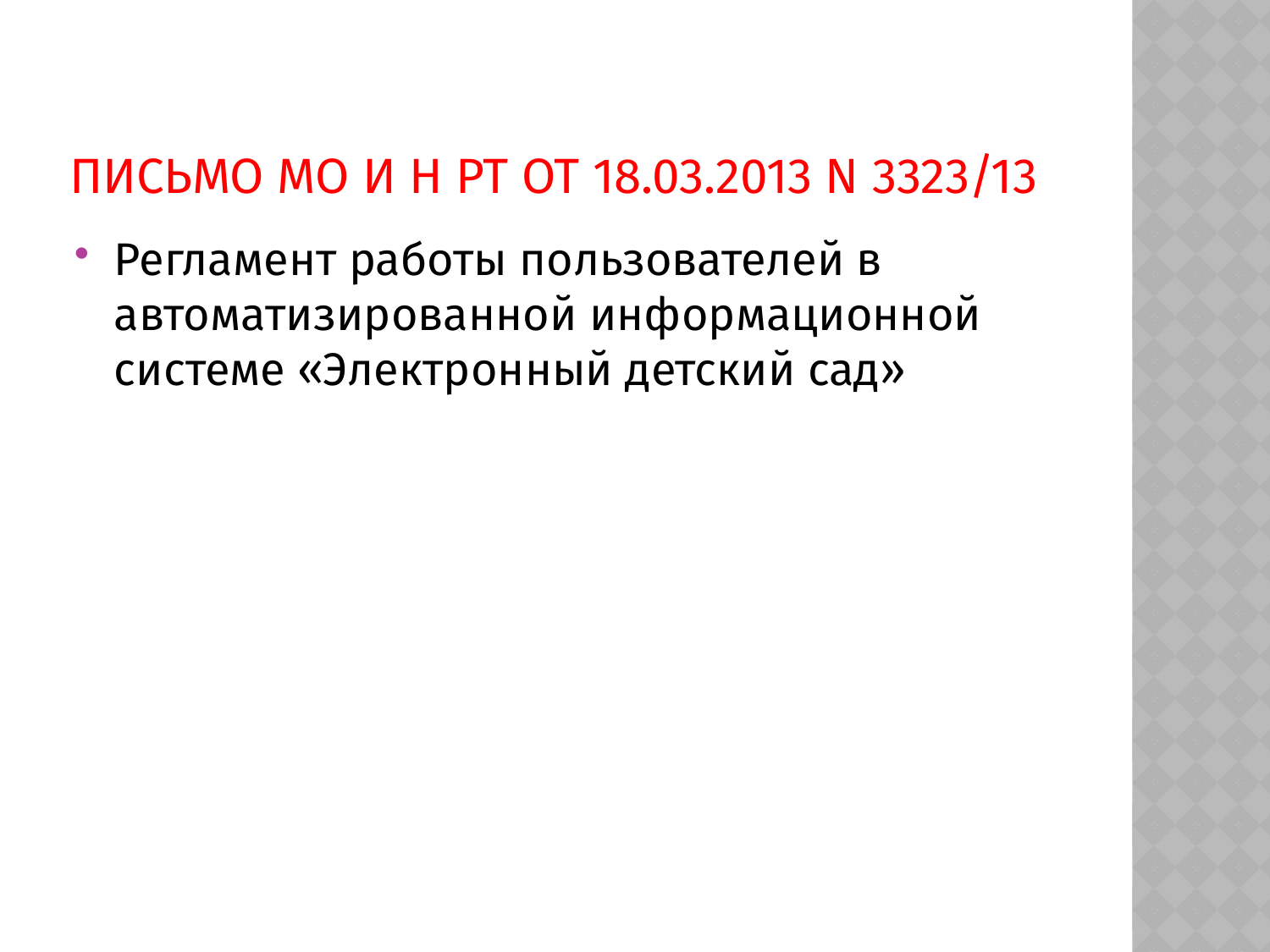

# Письмо МО и Н РТ от 18.03.2013 N 3323/13
Регламент работы пользователей в автоматизированной информационной системе «Электронный детский сад»